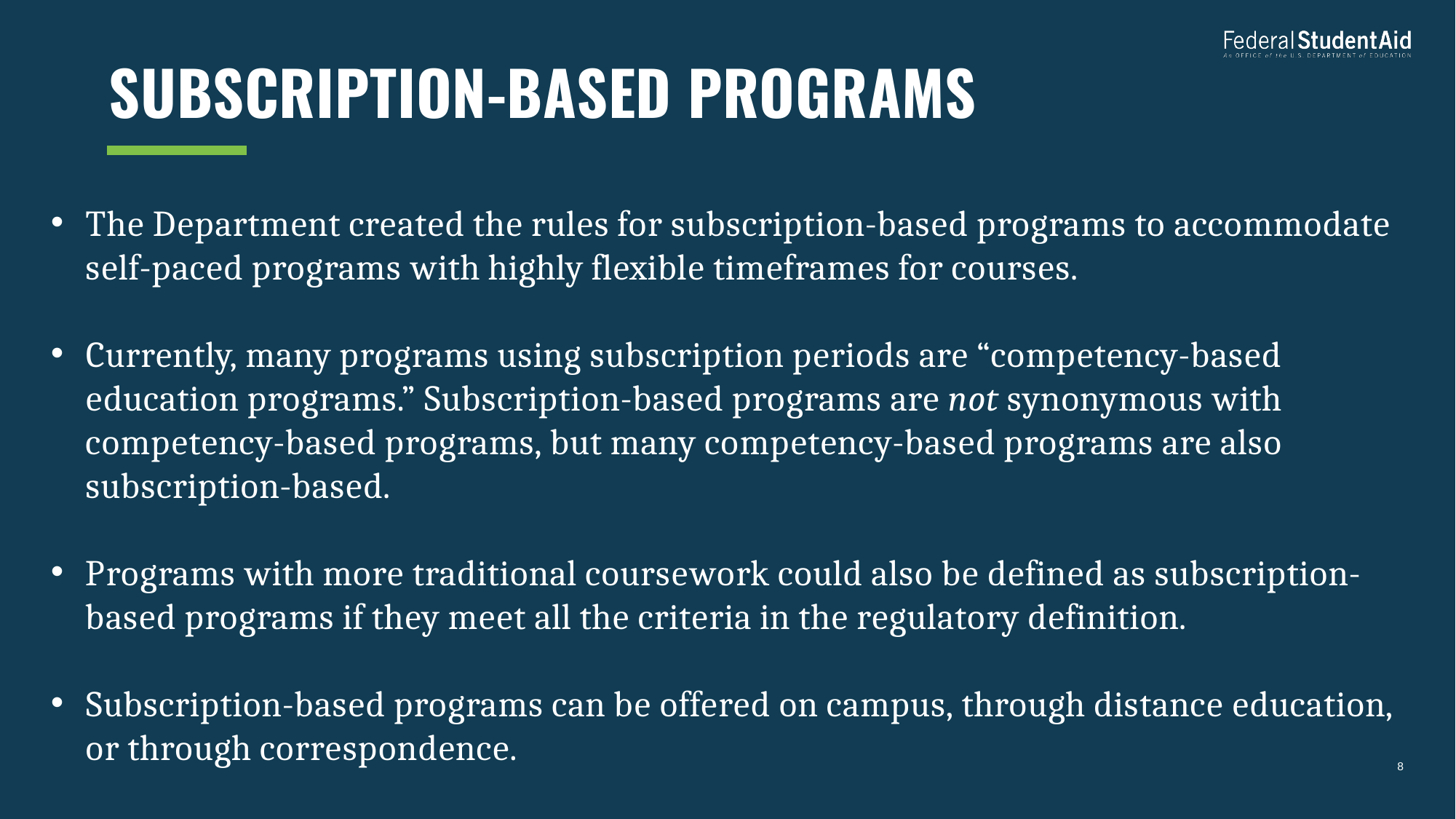

# Subscription-based programs
The Department created the rules for subscription-based programs to accommodate self-paced programs with highly flexible timeframes for courses.

Currently, many programs using subscription periods are “competency-based education programs.” Subscription-based programs are not synonymous with competency-based programs, but many competency-based programs are also subscription-based.

Programs with more traditional coursework could also be defined as subscription-based programs if they meet all the criteria in the regulatory definition.

Subscription-based programs can be offered on campus, through distance education, or through correspondence.

8